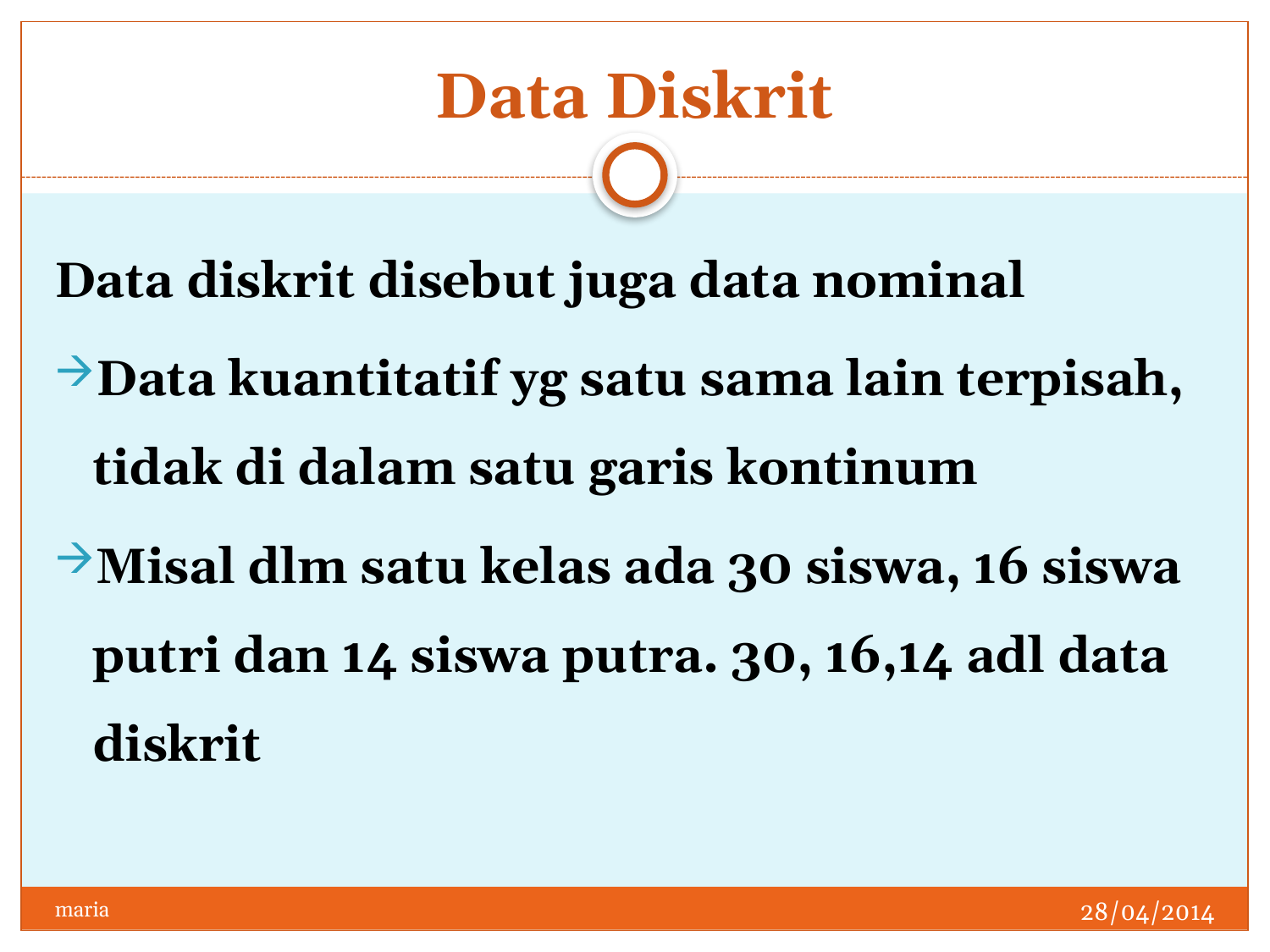

# Data Diskrit
Data diskrit disebut juga data nominal
Data kuantitatif yg satu sama lain terpisah, tidak di dalam satu garis kontinum
Misal dlm satu kelas ada 30 siswa, 16 siswa putri dan 14 siswa putra. 30, 16,14 adl data diskrit

28/04/2014
maria